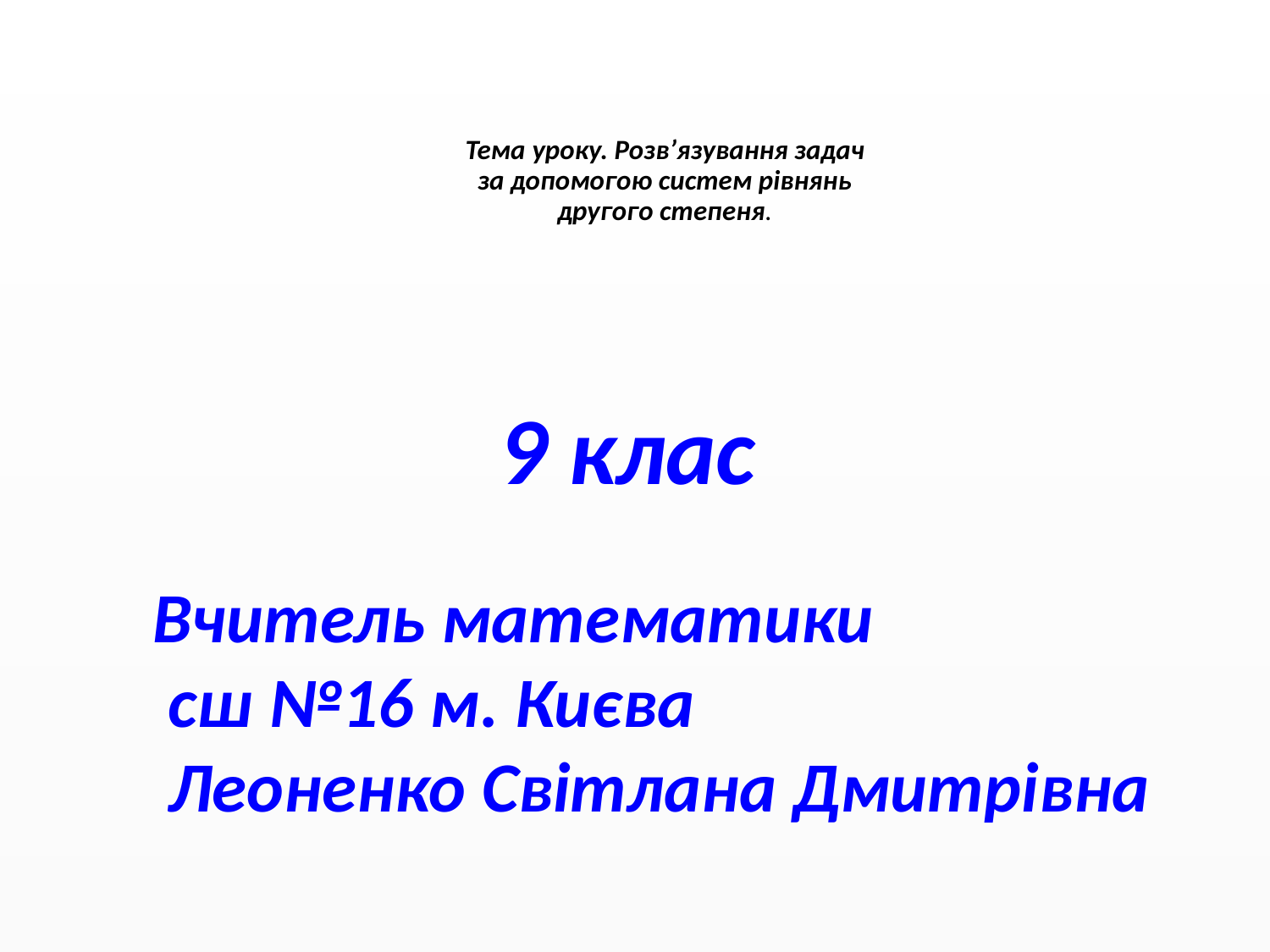

# Тема уроку. Розв’язування задач за допомогою систем рівнянь другого степеня.
9 клас
Вчитель математики
 сш №16 м. Києва
 Леоненко Світлана Дмитрівна